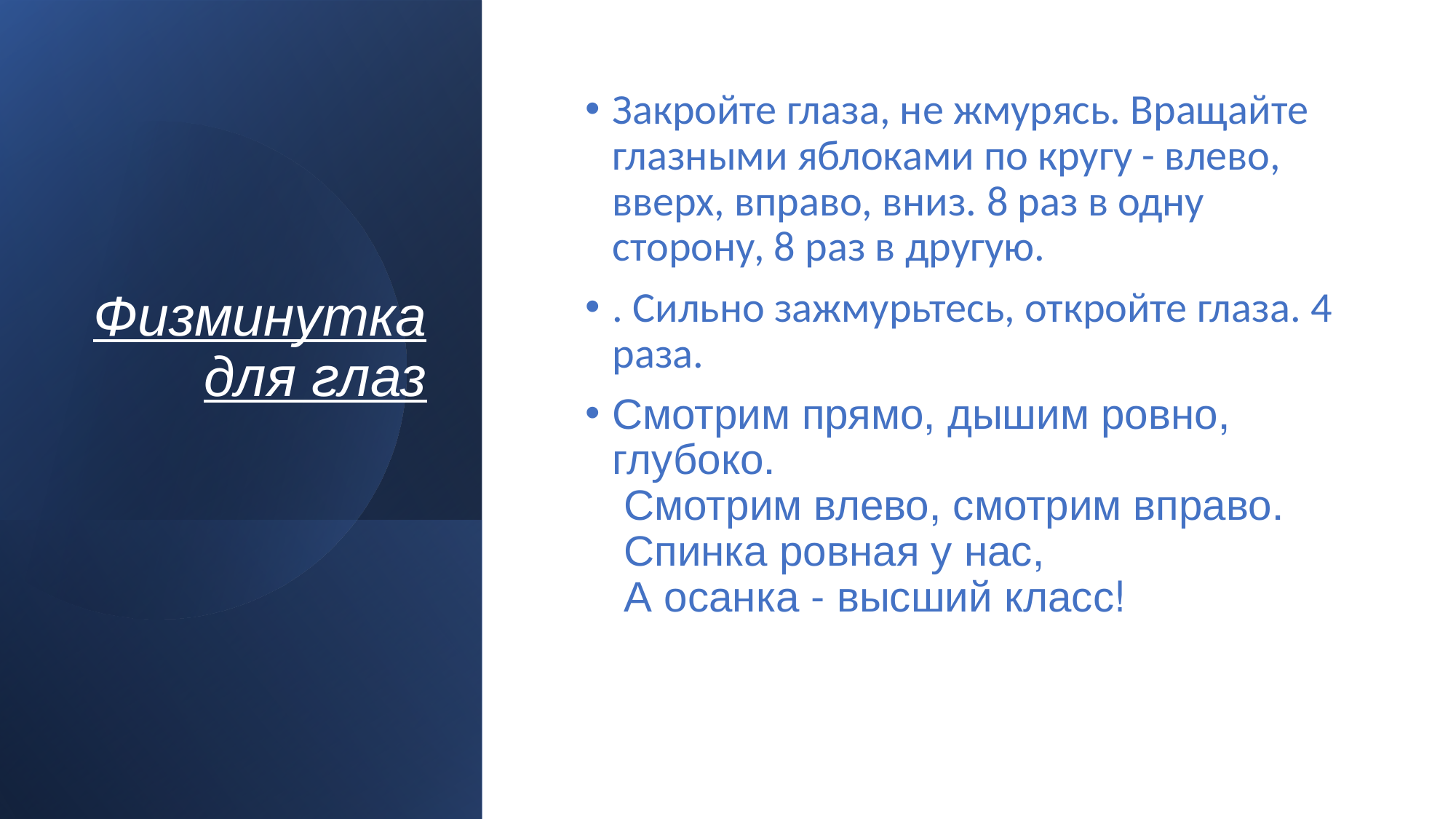

# Физминутка для глаз

Закройте глаза, не жмурясь. Вращайте глазными яблоками по кругу - влево, вверх, вправо, вниз. 8 раз в одну сторону, 8 раз в другую.
. Сильно зажмурьтесь, откройте глаза. 4 раза.
Смотрим прямо, дышим ровно, глубоко.
 Смотрим влево, смотрим вправо.
 Спинка ровная у нас,
 А осанка - высший класс!